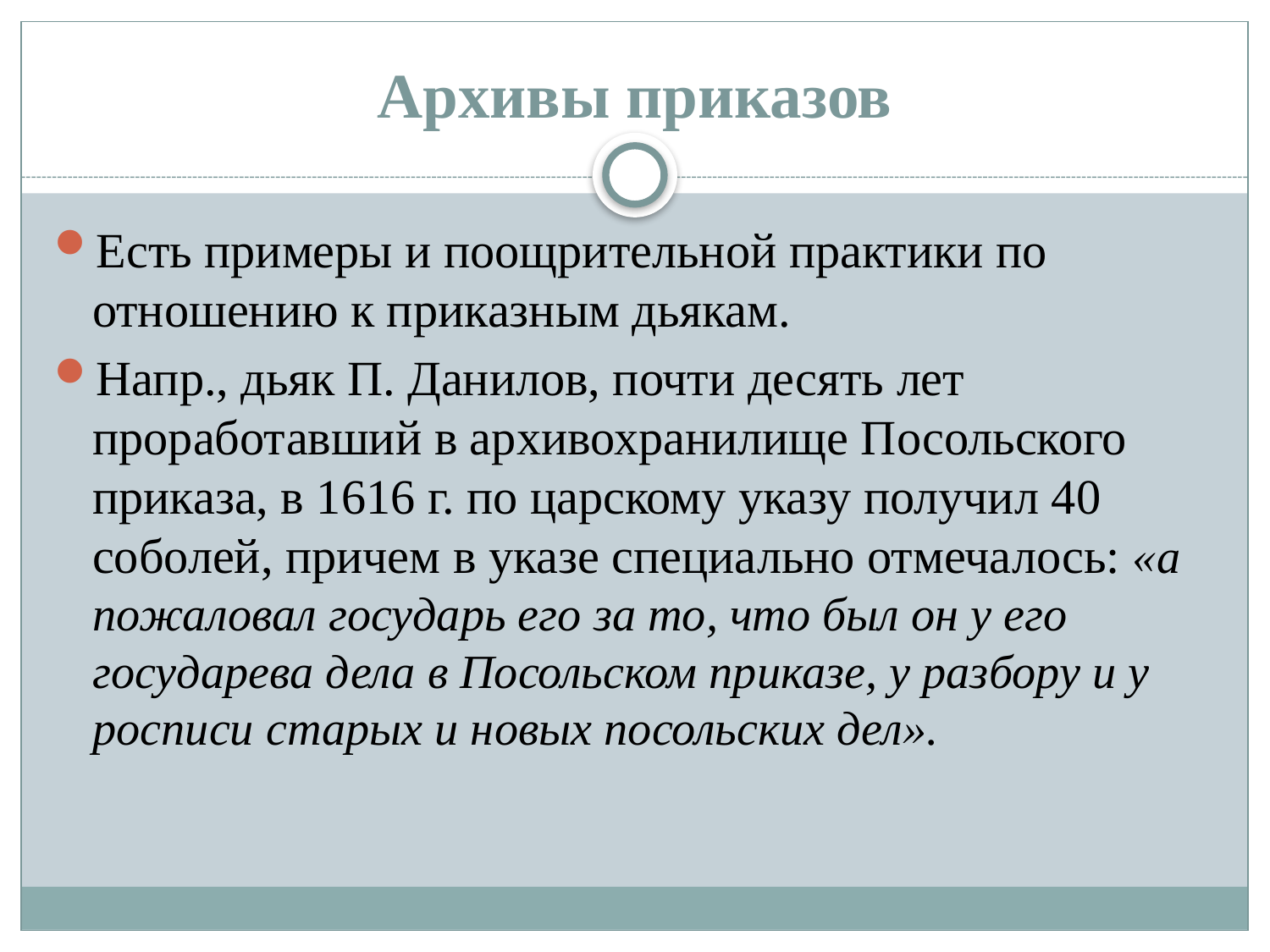

# Архивы приказов
Есть примеры и поощрительной практики по отношению к приказным дьякам.
Напр., дьяк П. Данилов, почти десять лет проработавший в архивохранилище Посольского приказа, в 1616 г. по царскому указу получил 40 соболей, причем в указе специально отмечалось: «а пожаловал государь его за то, что был он у его государева дела в Посольском приказе, у разбору и у росписи старых и новых посольских дел».